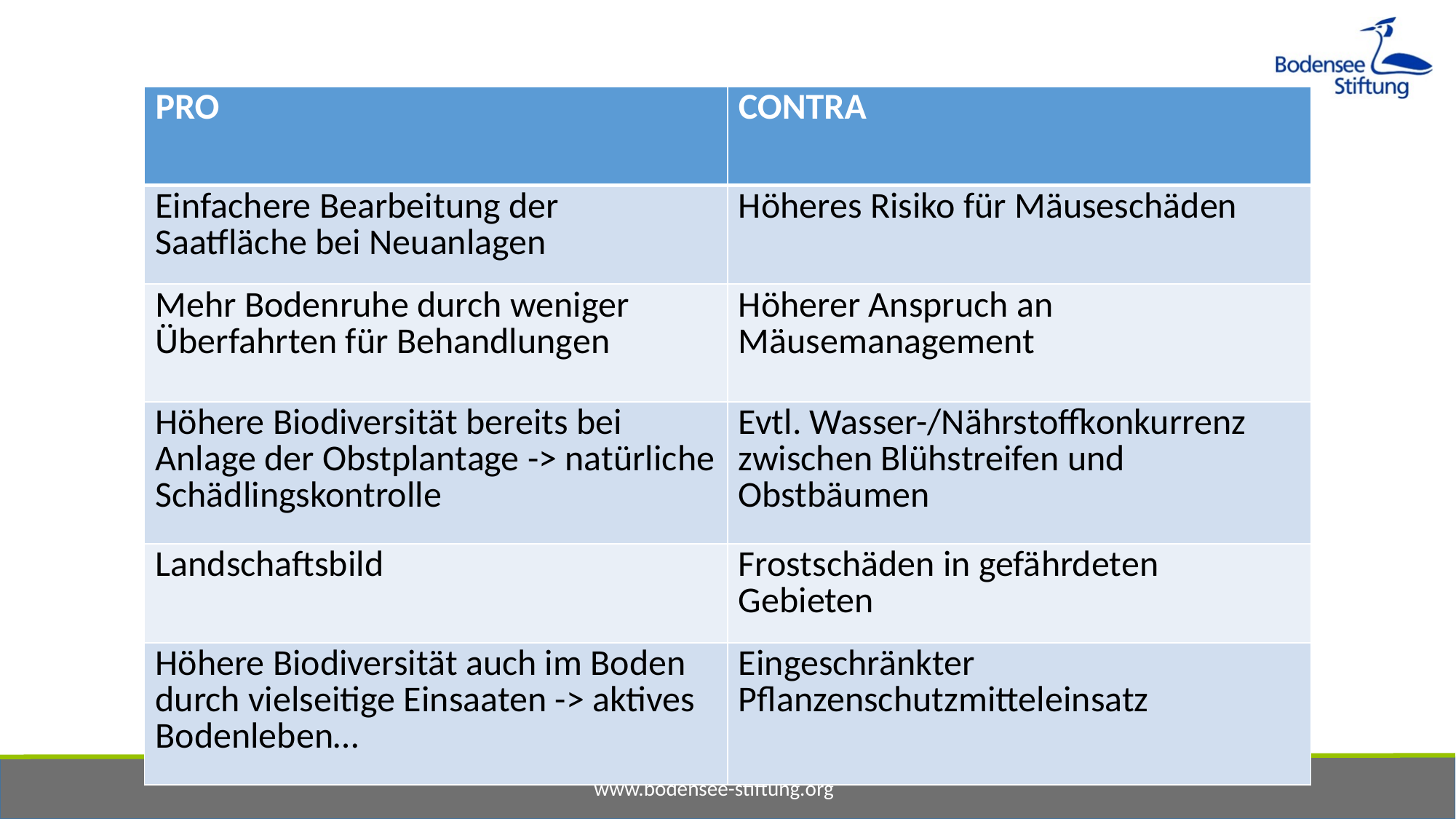

| PRO | CONTRA |
| --- | --- |
| Einfachere Bearbeitung der Saatfläche bei Neuanlagen | Höheres Risiko für Mäuseschäden |
| Mehr Bodenruhe durch weniger Überfahrten für Behandlungen | Höherer Anspruch an Mäusemanagement |
| Höhere Biodiversität bereits bei Anlage der Obstplantage -> natürliche Schädlingskontrolle | Evtl. Wasser-/Nährstoffkonkurrenz zwischen Blühstreifen und Obstbäumen |
| Landschaftsbild | Frostschäden in gefährdeten Gebieten |
| Höhere Biodiversität auch im Boden durch vielseitige Einsaaten -> aktives Bodenleben… | Eingeschränkter Pflanzenschutzmitteleinsatz |